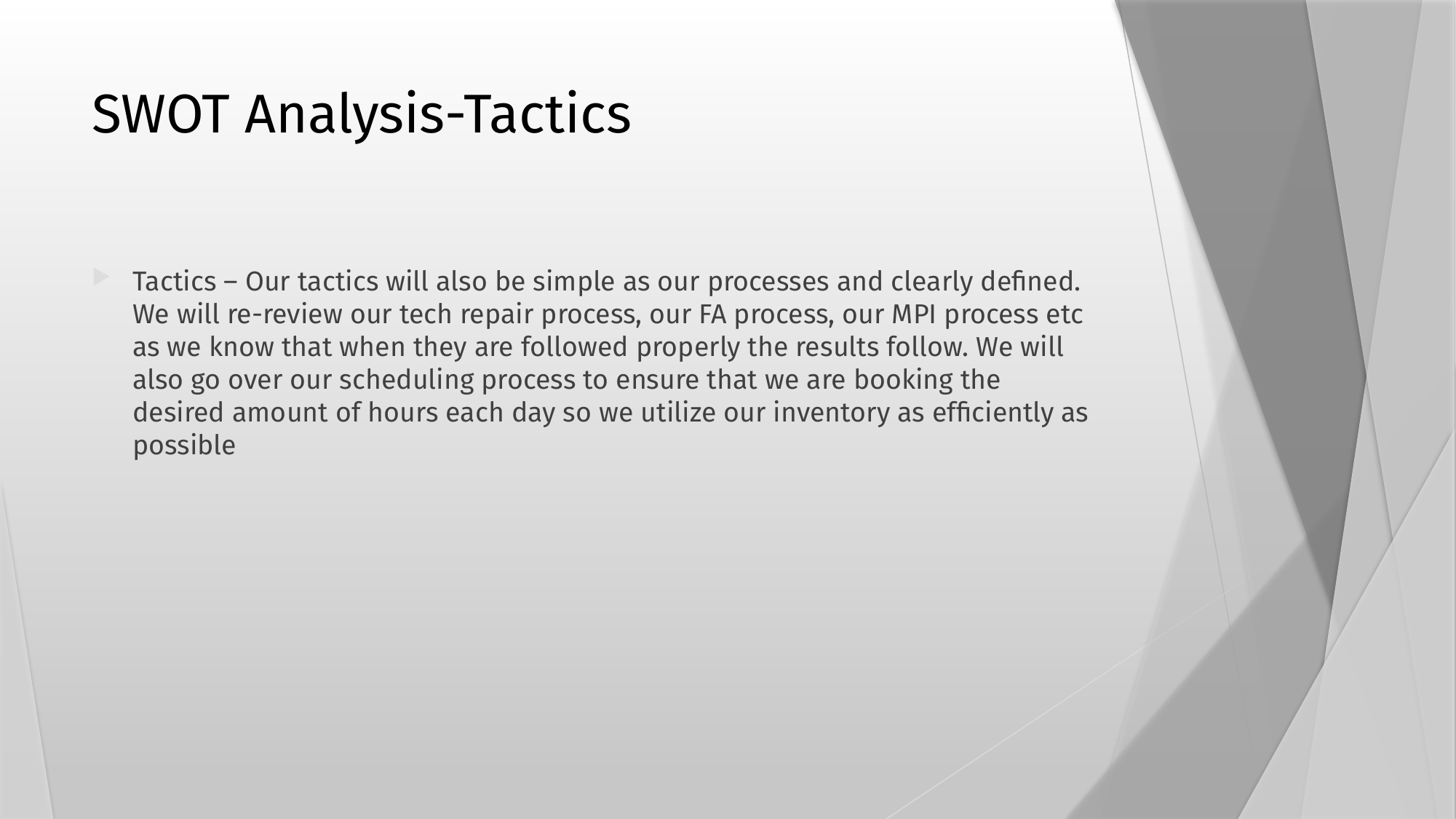

# SWOT Analysis-Tactics
Tactics – Our tactics will also be simple as our processes and clearly defined. We will re-review our tech repair process, our FA process, our MPI process etc as we know that when they are followed properly the results follow. We will also go over our scheduling process to ensure that we are booking the desired amount of hours each day so we utilize our inventory as efficiently as possible